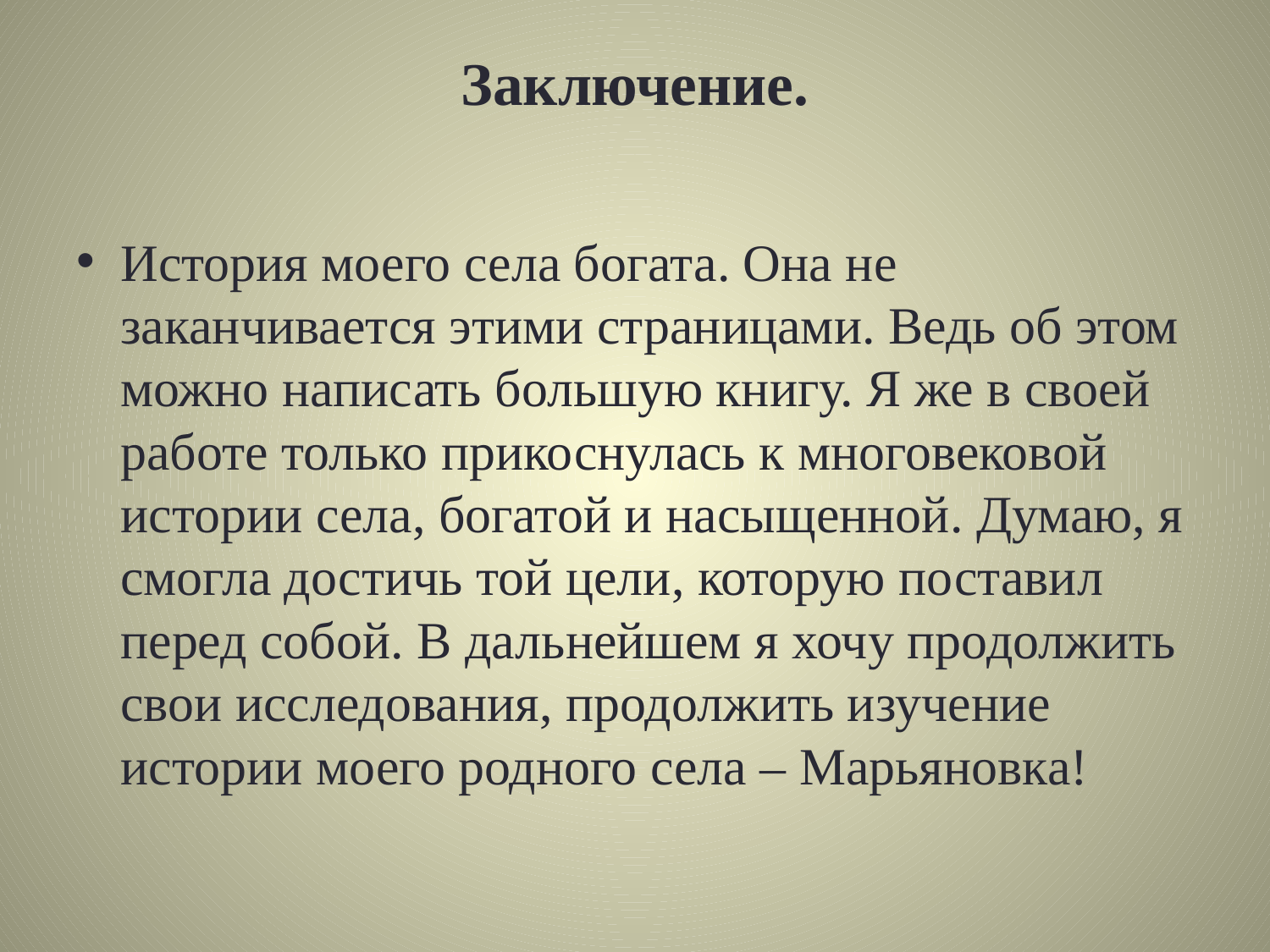

# Заключение.
История моего села богата. Она не заканчивается этими страницами. Ведь об этом можно написать большую книгу. Я же в своей работе только прикоснулась к многовековой истории села, богатой и насыщенной. Думаю, я смогла достичь той цели, которую поставил перед собой. В дальнейшем я хочу продолжить свои исследования, продолжить изучение истории моего родного села – Марьяновка!